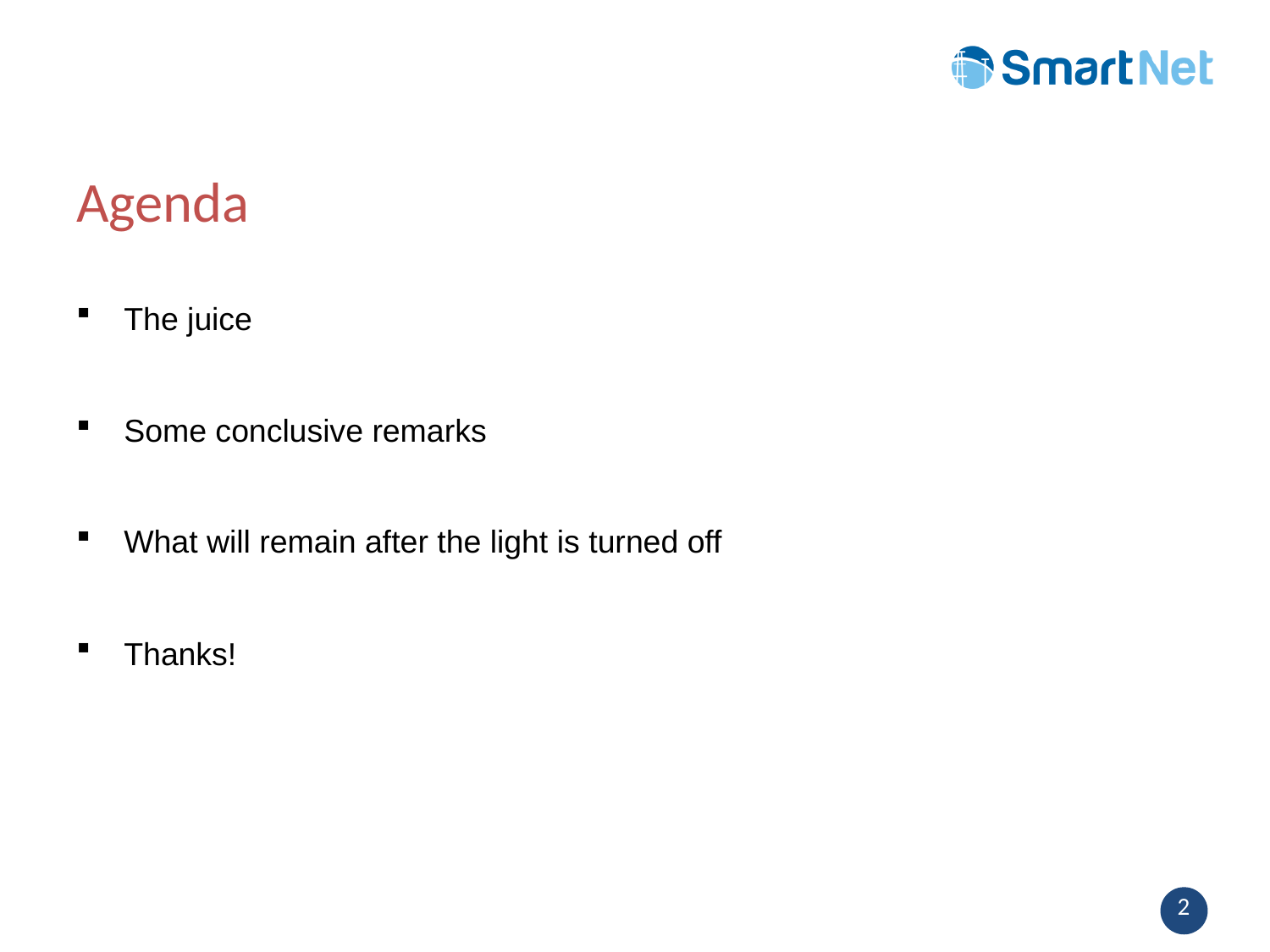

# Agenda
The juice

Some conclusive remarks

What will remain after the light is turned off

Thanks!
2